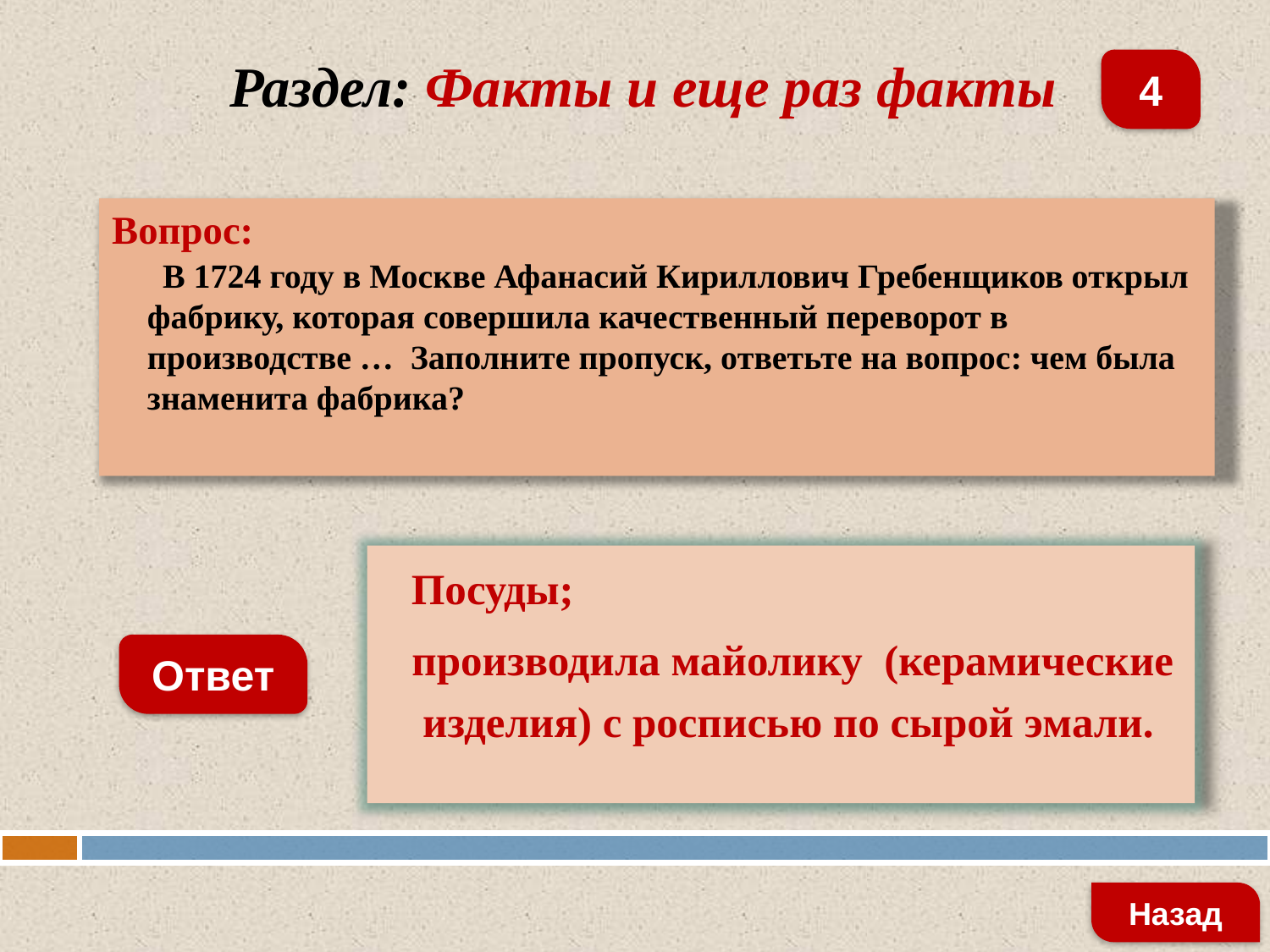

4
Раздел: Факты и еще раз факты
Вопрос:
      В 1724 году в Москве Афанасий Кириллович Гребенщиков открыл фабрику, которая совершила качественный переворот в производстве …  Заполните пропуск, ответьте на вопрос: чем была знаменита фабрика?

   Посуды;
   производила майолику  (керамические изделия) с росписью по сырой эмали.
Ответ

Назад